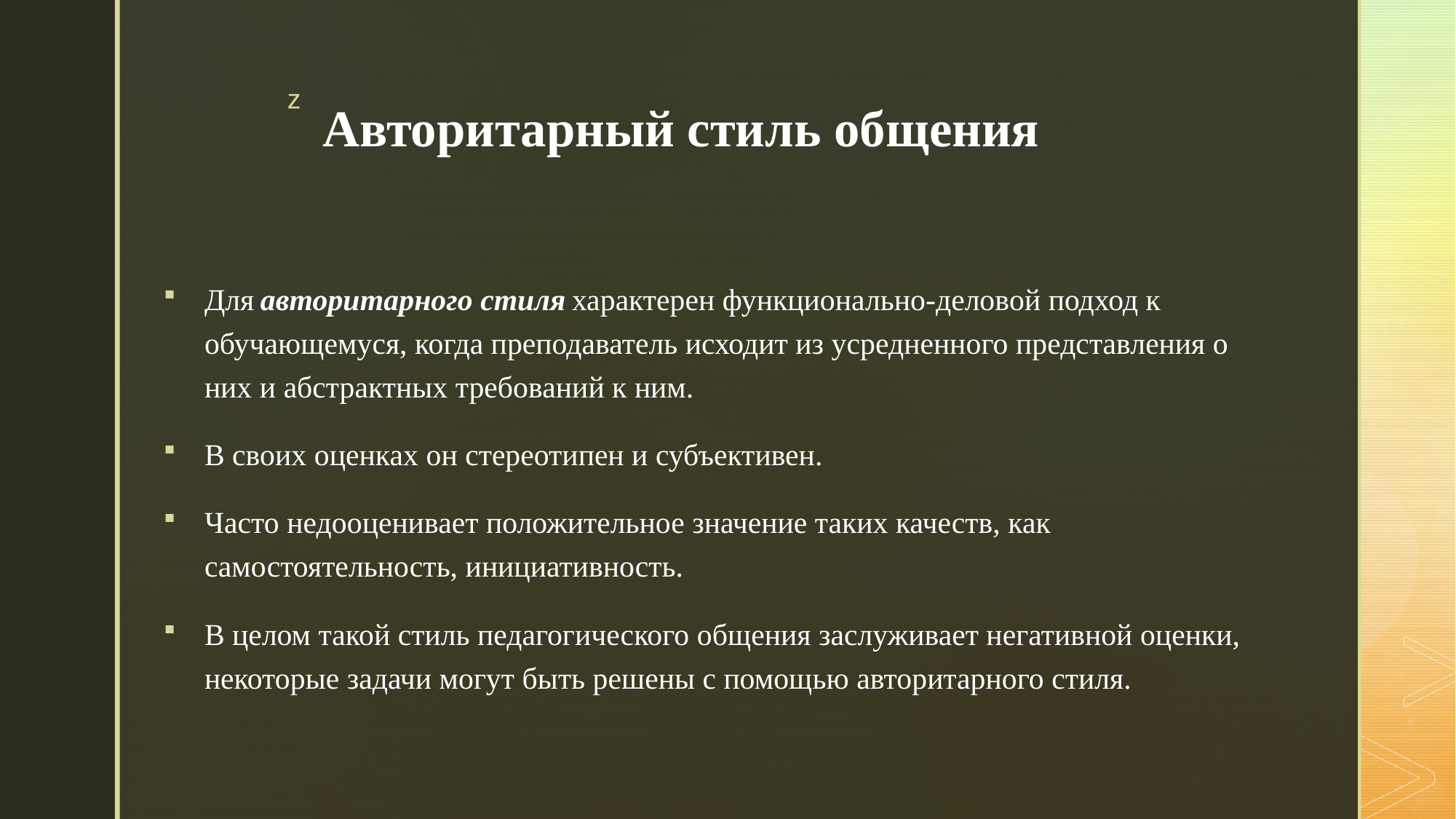

# Авторитарный стиль общения
Для авторитарного стиля характерен функционально-деловой подход к  обучающемуся, когда преподаватель исходит из усредненного представления о них и абстрактных требований к ним.
В своих оценках он стереотипен и субъективен.
Часто недооценивает положительное значение таких качеств, как самостоятельность, инициативность.
В целом такой стиль педагогического общения заслуживает негативной оценки, некоторые задачи могут быть решены с помощью авторитарного стиля.